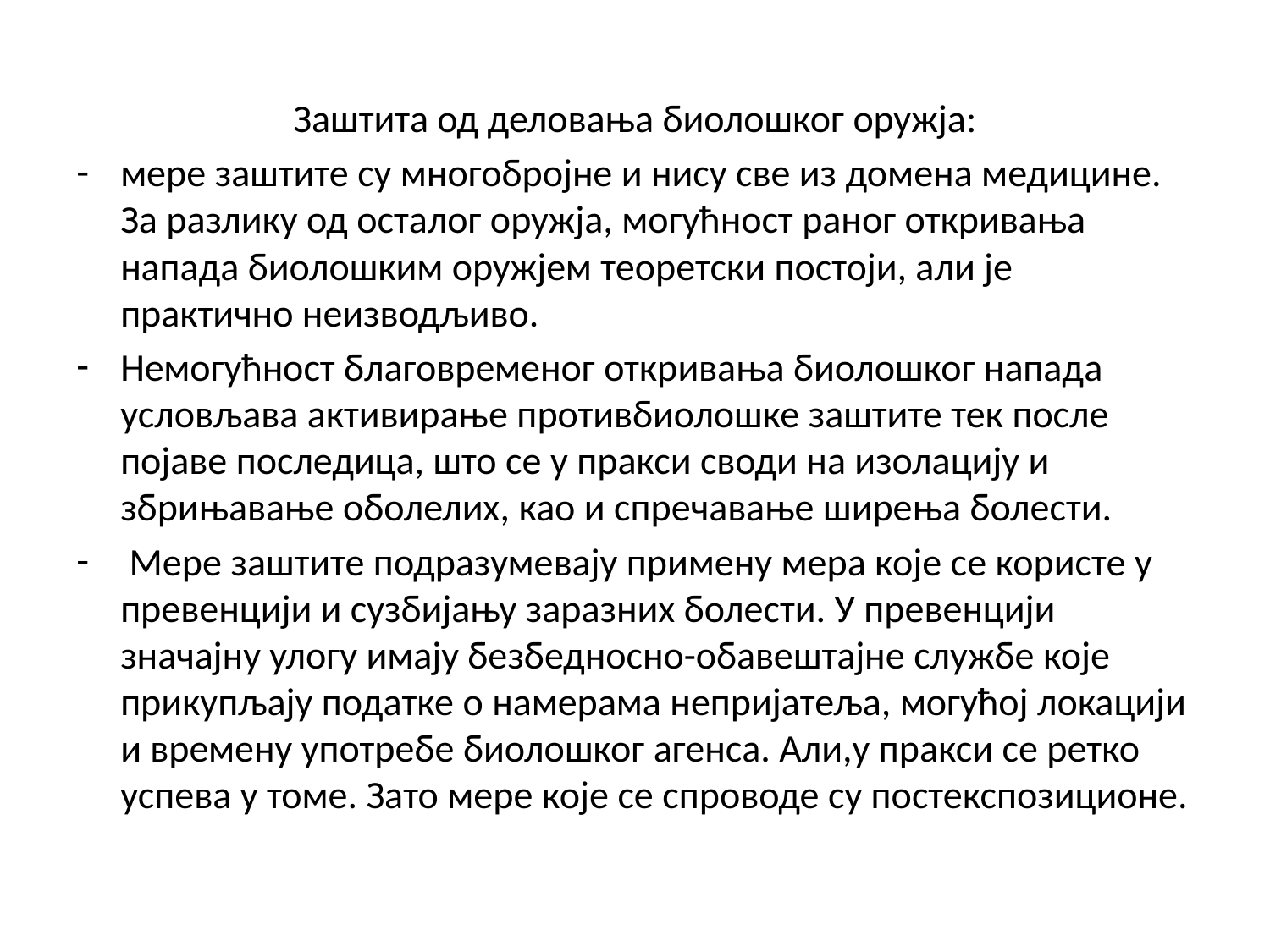

Заштита од деловања биолошког оружја:
мере заштите су многобројне и нису све из домена медицине. За разлику од осталог оружја, могућност раног откривања напада биолошким оружјем теоретски постоји, али је практично неизводљиво.
Немогућност благовременог откривања биолошког напада условљава активирање противбиолошке заштите тек после појаве последица, што се у пракси своди на изолацију и збрињавање оболелих, као и спречавање ширења болести.
 Мере заштите подразумевају примену мера које се користе у превенцији и сузбијању заразних болести. У превенцији значајну улогу имају безбедносно-обавештајне службе које прикупљају податке о намерама непријатеља, могућој локацији и времену употребе биолошког агенса. Али,у пракси се ретко успева у томе. Зато мере које се спроводе су постекспозиционе.